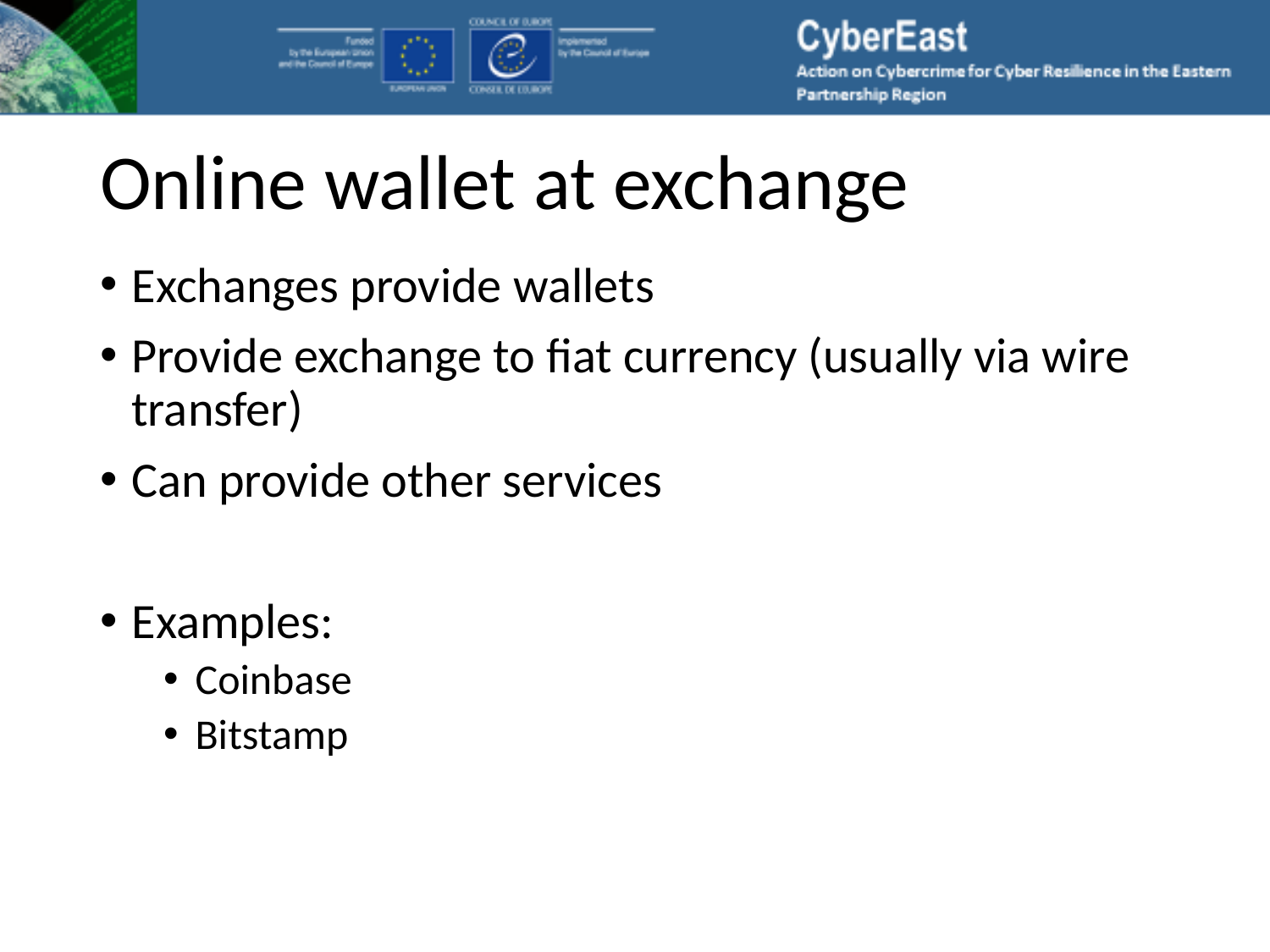

# Online wallet at exchange
Exchanges provide wallets
Provide exchange to fiat currency (usually via wire transfer)
Can provide other services

Examples:
Coinbase
Bitstamp